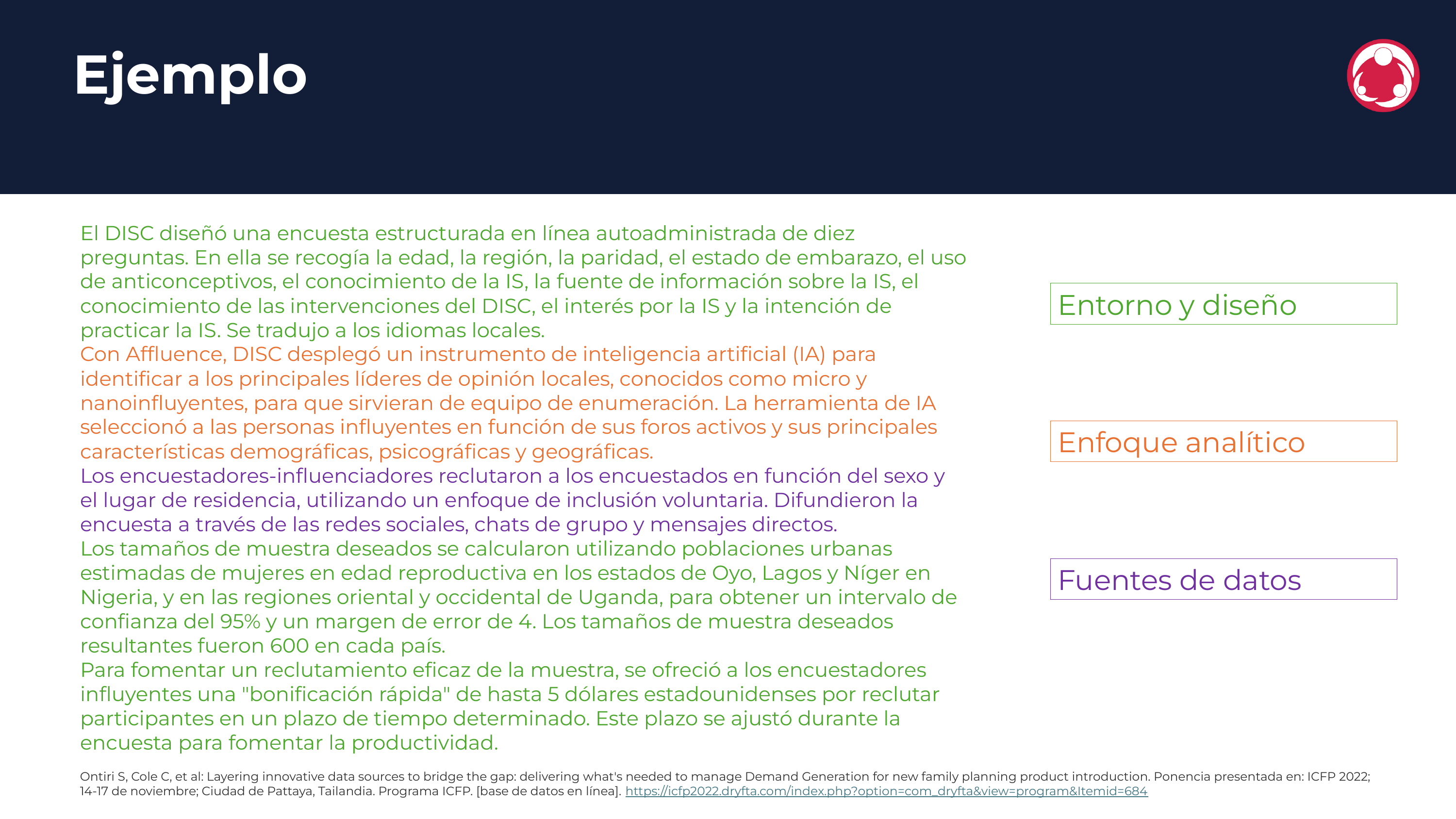

Ejemplo

El DISC diseñó una encuesta estructurada en línea autoadministrada de diez preguntas. En ella se recogía la edad, la región, la paridad, el estado de embarazo, el uso de anticonceptivos, el conocimiento de la IS, la fuente de información sobre la IS, el conocimiento de las intervenciones del DISC, el interés por la IS y la intención de practicar la IS. Se tradujo a los idiomas locales.
Con Affluence, DISC desplegó un instrumento de inteligencia artificial (IA) para identificar a los principales líderes de opinión locales, conocidos como micro y nanoinfluyentes, para que sirvieran de equipo de enumeración. La herramienta de IA seleccionó a las personas influyentes en función de sus foros activos y sus principales características demográficas, psicográficas y geográficas.
Los encuestadores-influenciadores reclutaron a los encuestados en función del sexo y el lugar de residencia, utilizando un enfoque de inclusión voluntaria. Difundieron la encuesta a través de las redes sociales, chats de grupo y mensajes directos.
Los tamaños de muestra deseados se calcularon utilizando poblaciones urbanas estimadas de mujeres en edad reproductiva en los estados de Oyo, Lagos y Níger en Nigeria, y en las regiones oriental y occidental de Uganda, para obtener un intervalo de confianza del 95% y un margen de error de 4. Los tamaños de muestra deseados resultantes fueron 600 en cada país.
Para fomentar un reclutamiento eficaz de la muestra, se ofreció a los encuestadores influyentes una "bonificación rápida" de hasta 5 dólares estadounidenses por reclutar participantes en un plazo de tiempo determinado. Este plazo se ajustó durante la encuesta para fomentar la productividad.
Entorno y diseño
Enfoque analítico
Fuentes de datos
Ontiri S, Cole C, et al: Layering innovative data sources to bridge the gap: delivering what's needed to manage Demand Generation for new family planning product introduction. Ponencia presentada en: ICFP 2022; 14-17 de noviembre; Ciudad de Pattaya, Tailandia. Programa ICFP. [base de datos en línea]. https://icfp2022.dryfta.com/index.php?option=com_dryfta&view=program&Itemid=684